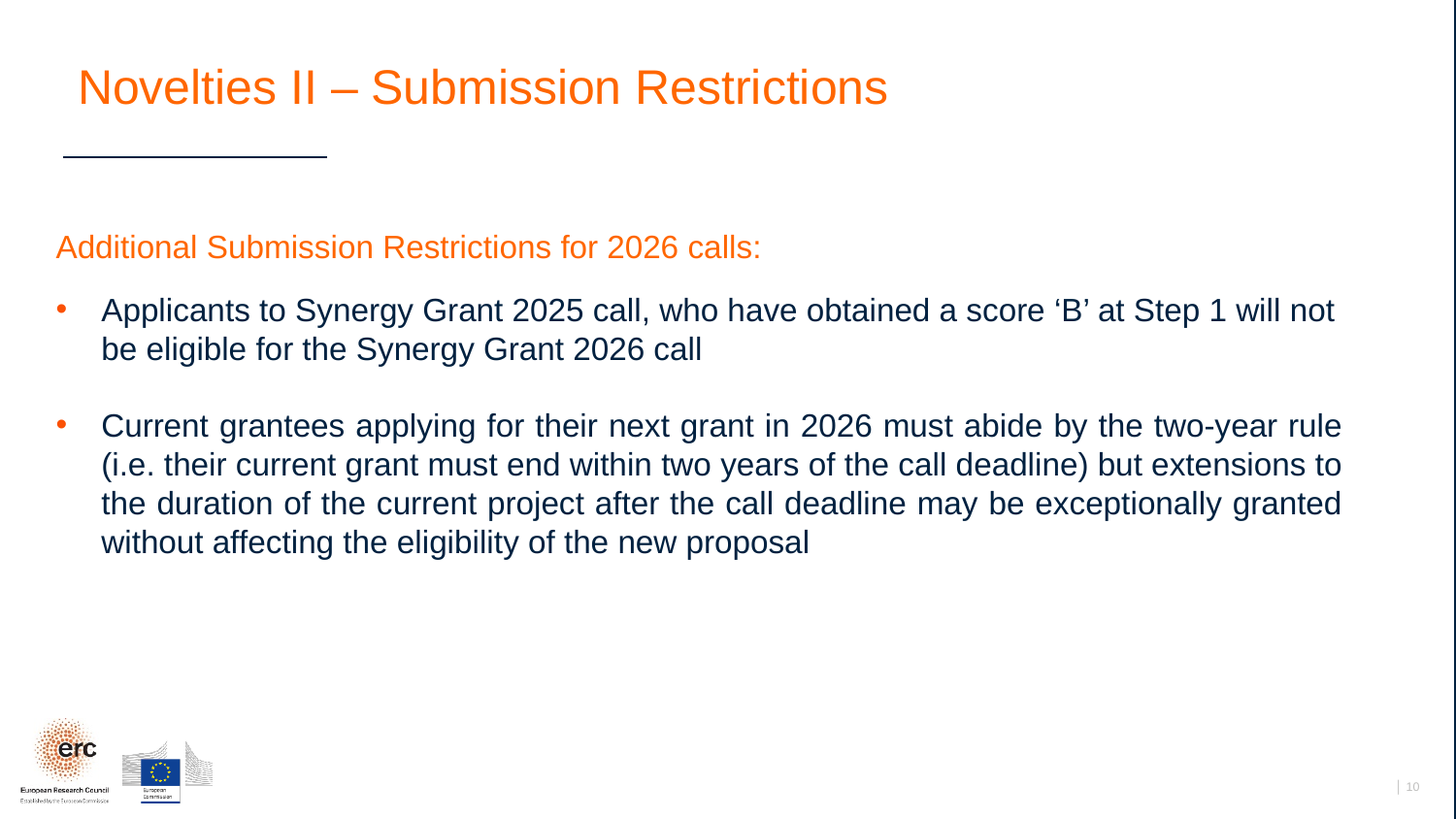

Novelties II – Submission Restrictions

Additional Submission Restrictions for 2026 calls:

Applicants to Synergy Grant 2025 call, who have obtained a score ‘B’ at Step 1 will not be eligible for the Synergy Grant 2026 call

Current grantees applying for their next grant in 2026 must abide by the two-year rule (i.e. their current grant must end within two years of the call deadline) but extensions to the duration of the current project after the call deadline may be exceptionally granted without affecting the eligibility of the new proposal

│ 10